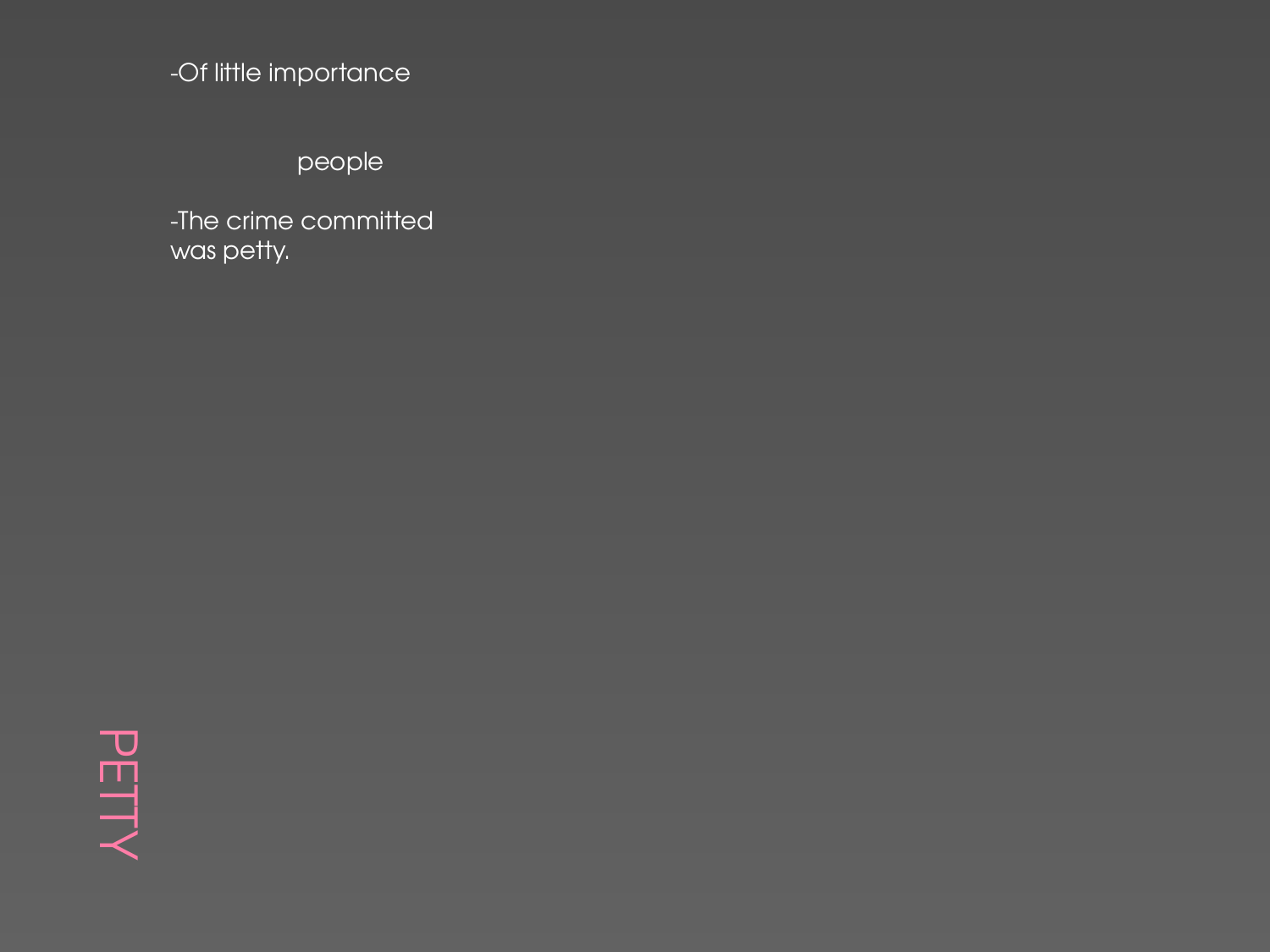

# Petty
-Of little importance

	people

-The crime committed was petty.